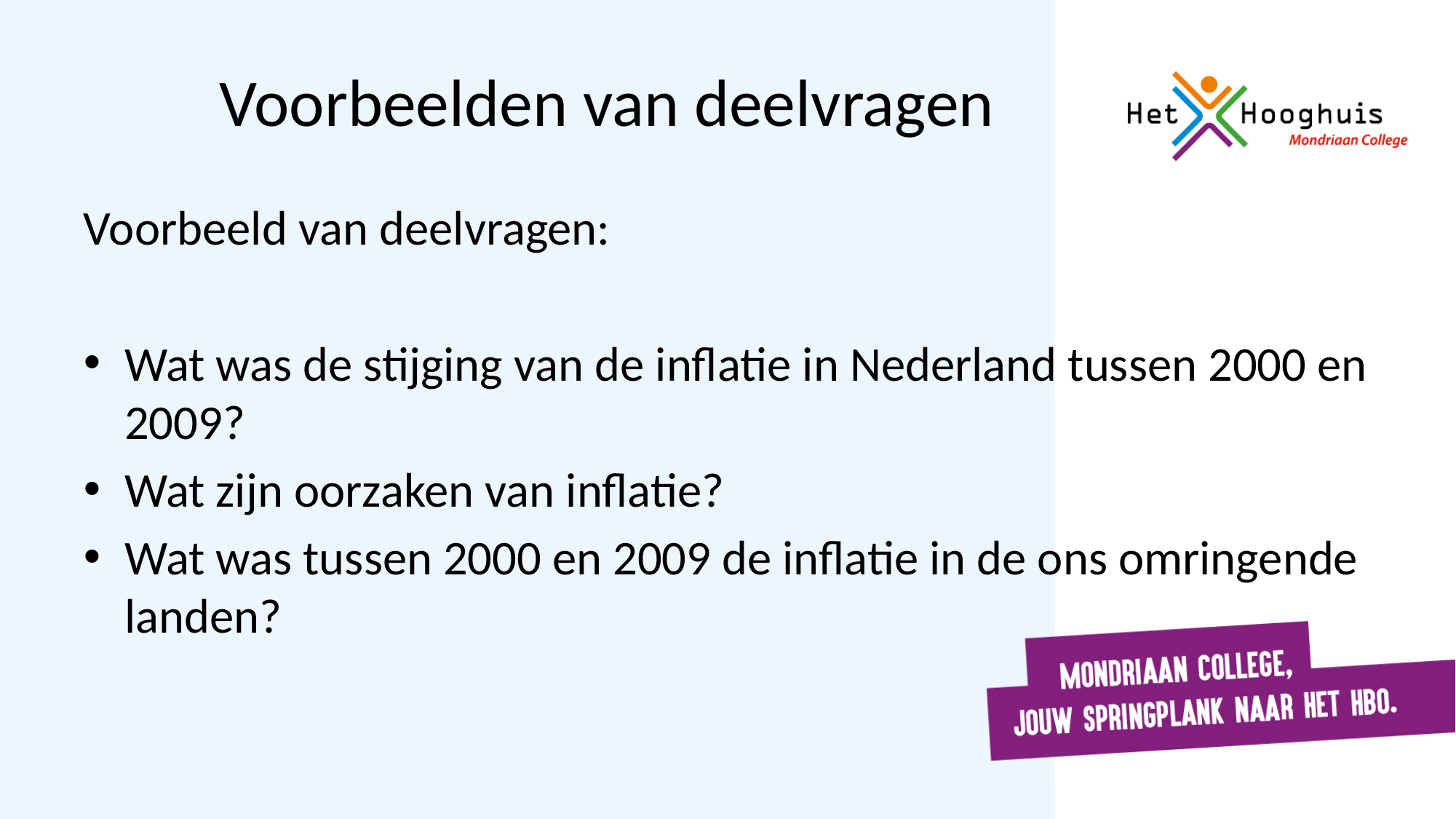

# Voorbeelden van deelvragen
Voorbeeld van deelvragen:

Wat was de stijging van de inflatie in Nederland tussen 2000 en 2009?
Wat zijn oorzaken van inflatie?
Wat was tussen 2000 en 2009 de inflatie in de ons omringende landen?